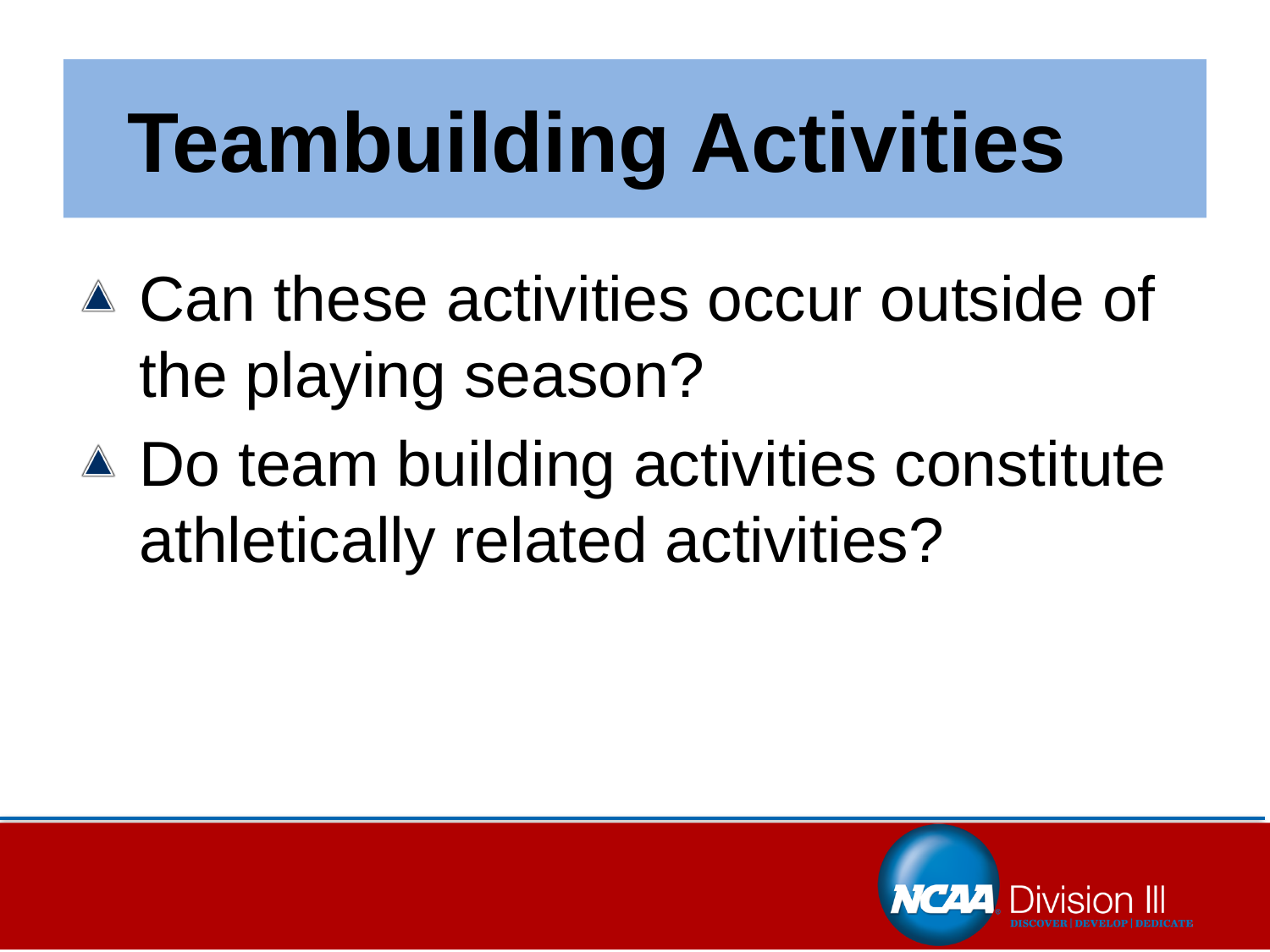

Teambuilding Activities
Can these activities occur outside of the playing season?
Do team building activities constitute athletically related activities?